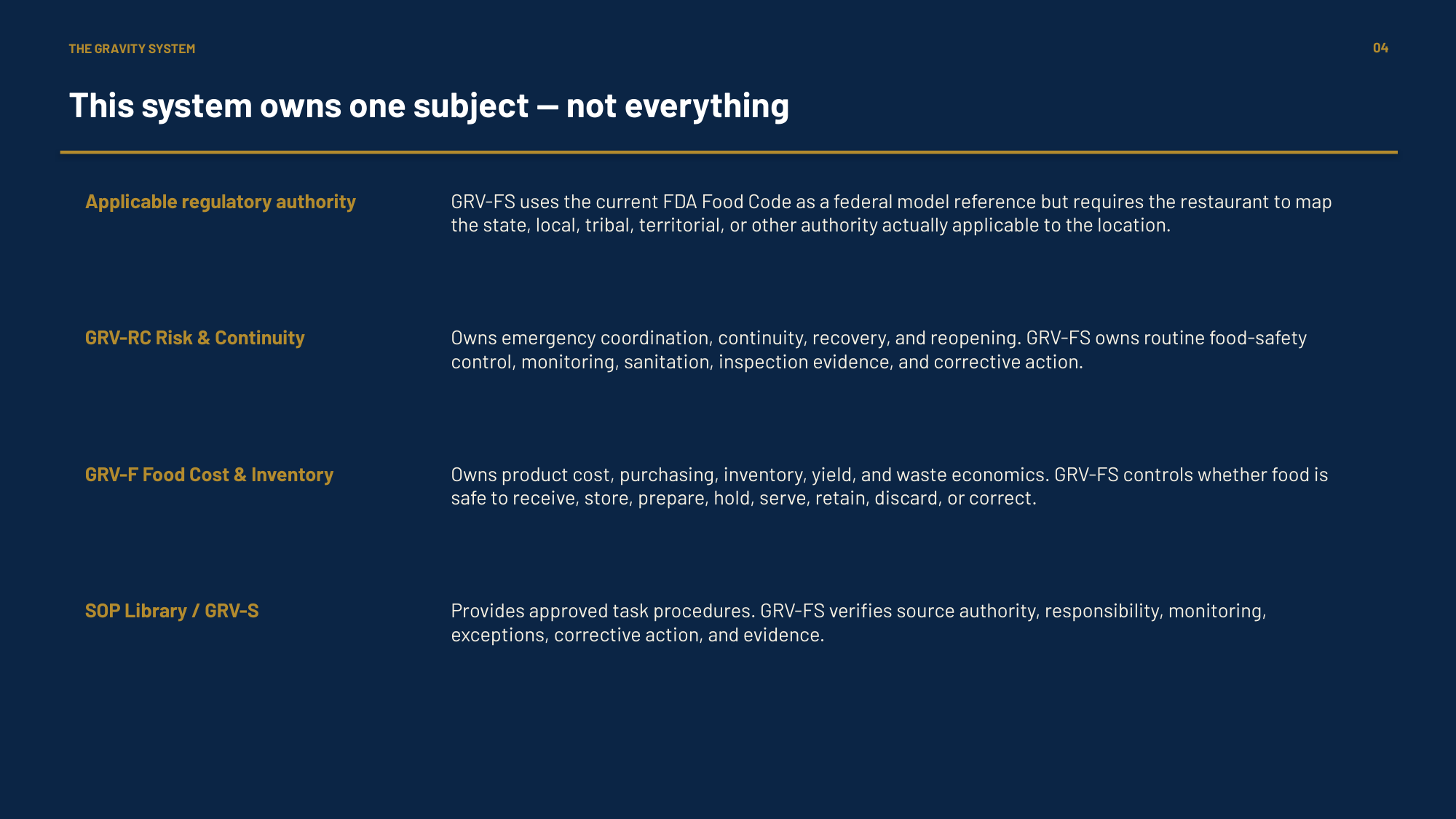

04
THE GRAVITY SYSTEM
This system owns one subject — not everything

Applicable regulatory authority
GRV-FS uses the current FDA Food Code as a federal model reference but requires the restaurant to map the state, local, tribal, territorial, or other authority actually applicable to the location.
GRV-RC Risk & Continuity
Owns emergency coordination, continuity, recovery, and reopening. GRV-FS owns routine food-safety control, monitoring, sanitation, inspection evidence, and corrective action.
GRV-F Food Cost & Inventory
Owns product cost, purchasing, inventory, yield, and waste economics. GRV-FS controls whether food is safe to receive, store, prepare, hold, serve, retain, discard, or correct.
SOP Library / GRV-S
Provides approved task procedures. GRV-FS verifies source authority, responsibility, monitoring, exceptions, corrective action, and evidence.